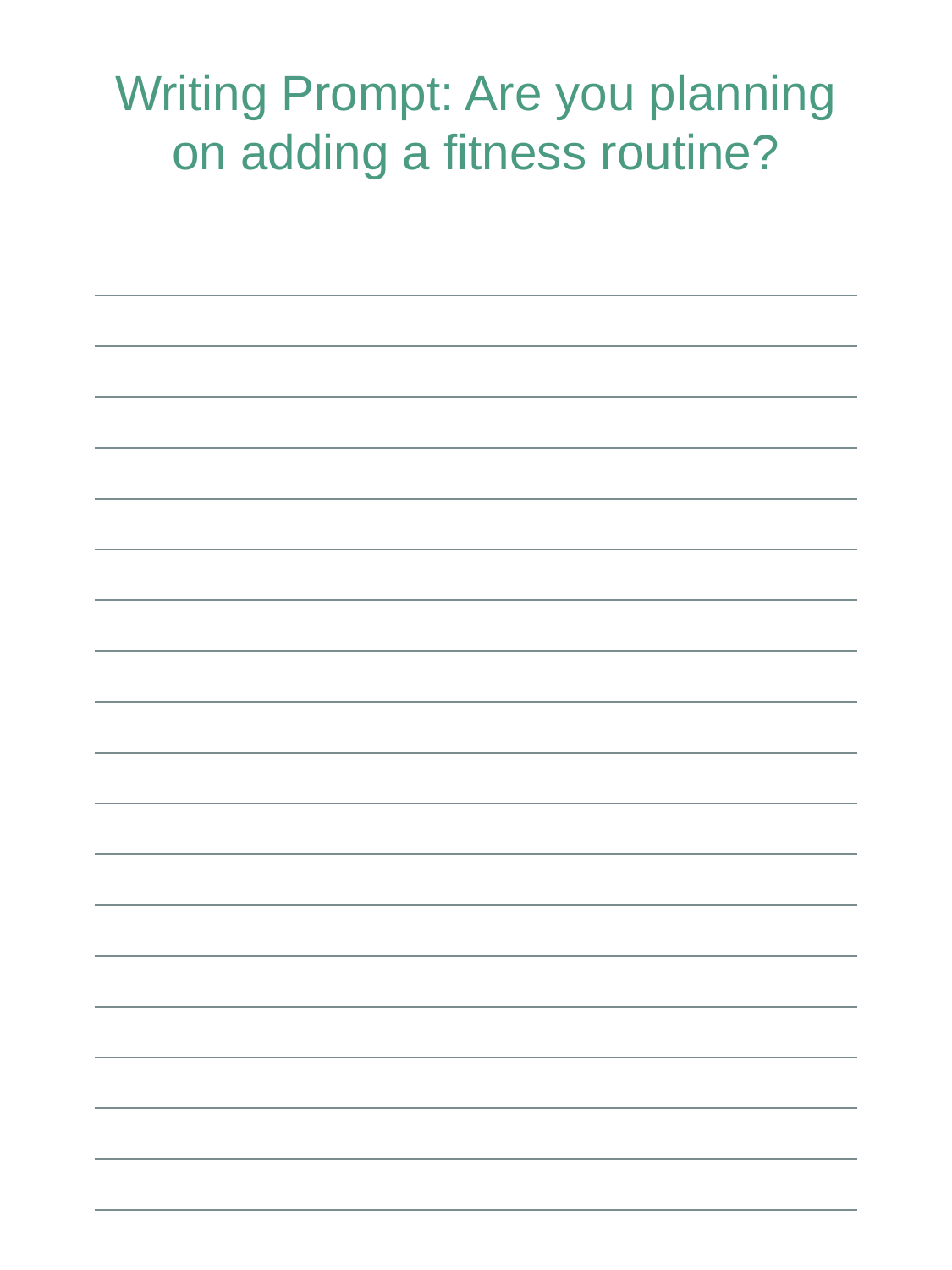

Writing Prompt: Are you planning on adding a fitness routine?
|  |
| --- |
|  |
|  |
|  |
|  |
|  |
|  |
|  |
|  |
|  |
|  |
|  |
|  |
|  |
|  |
|  |
|  |
|  |